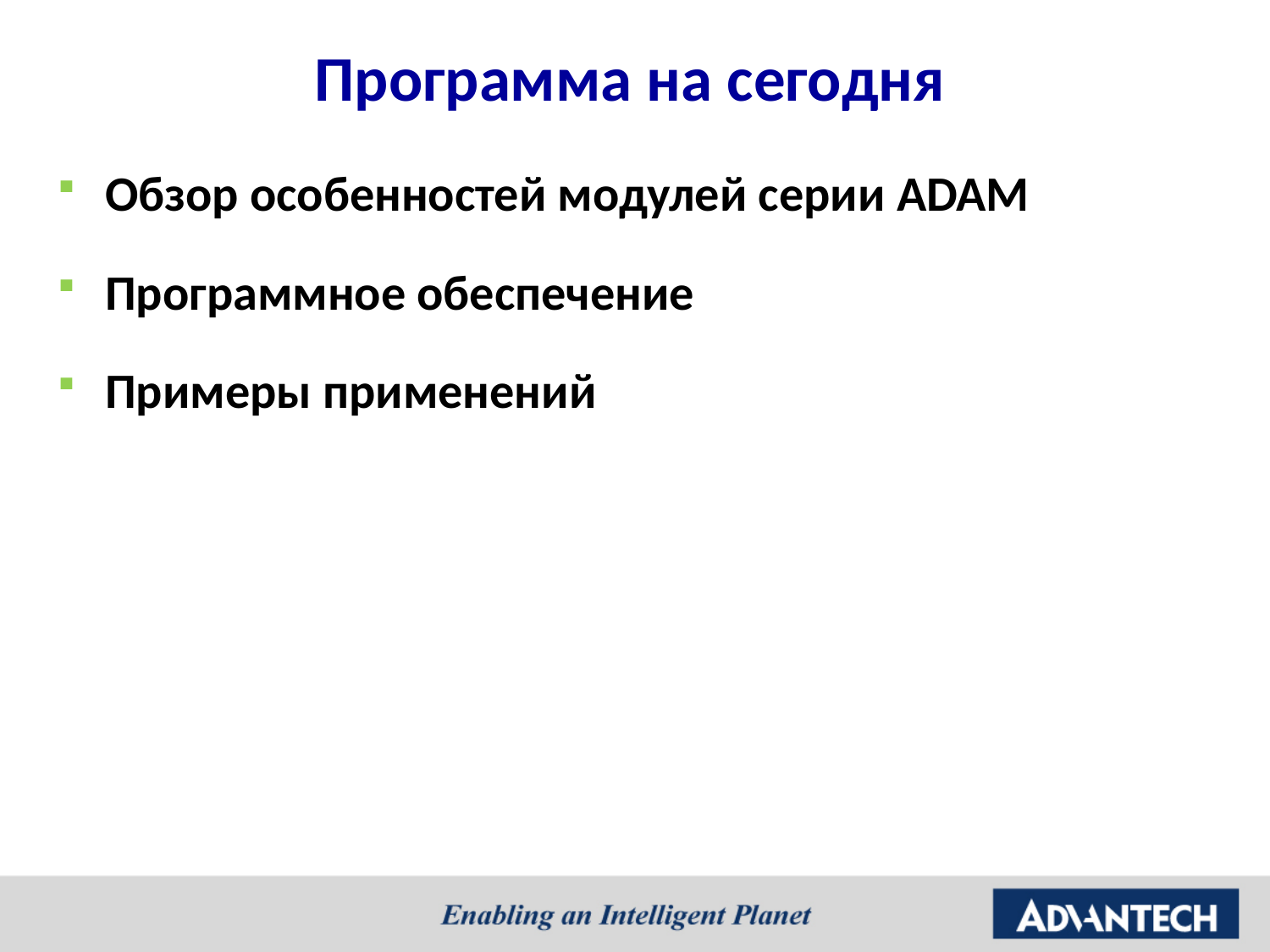

Программа на сегодня
Обзор особенностей модулей серии ADAM
Программное обеспечение
Примеры применений